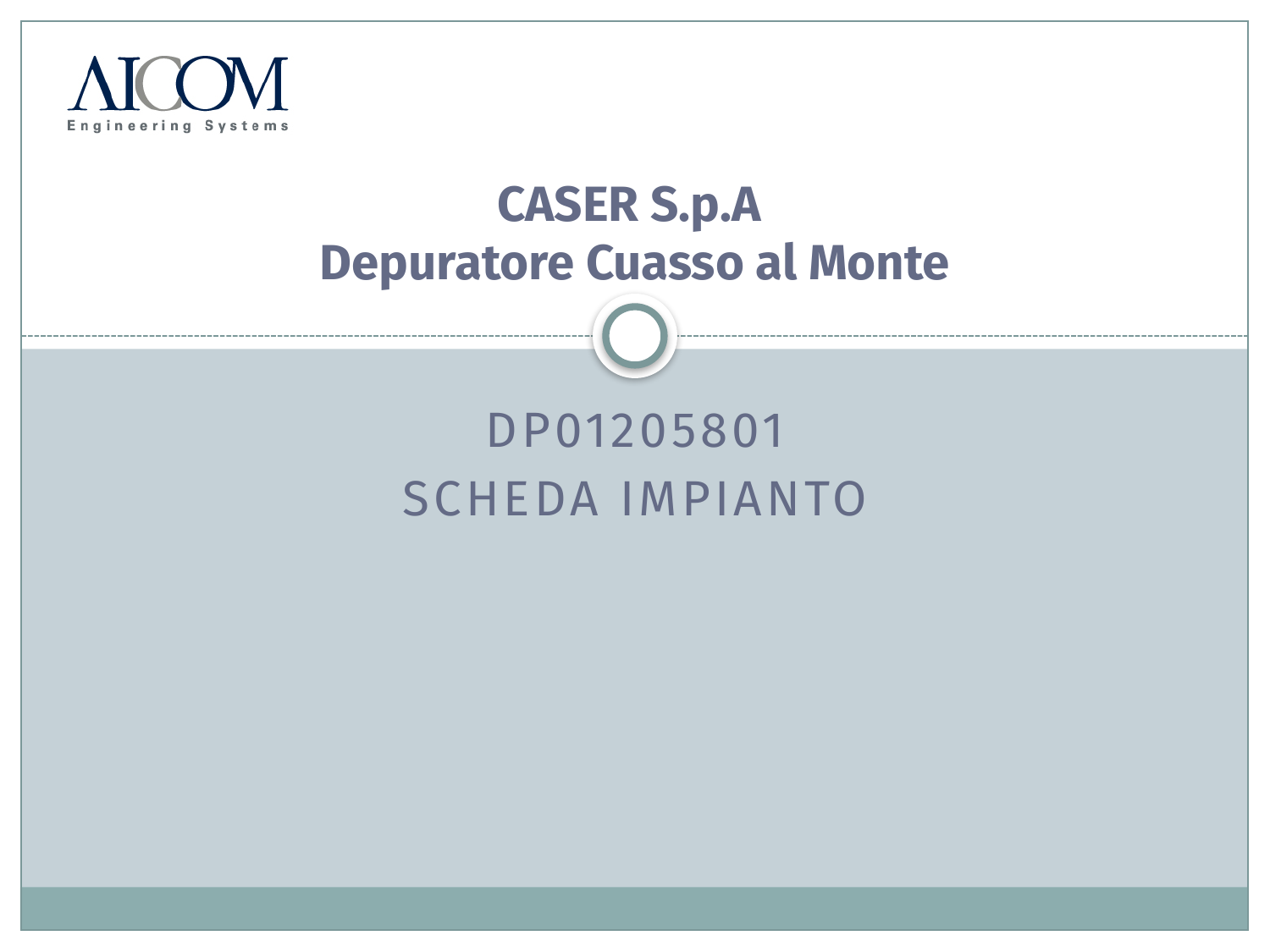

# CASER S.p.A Depuratore Cuasso al Monte
DP01205801
SCHEDA IMPIANTO